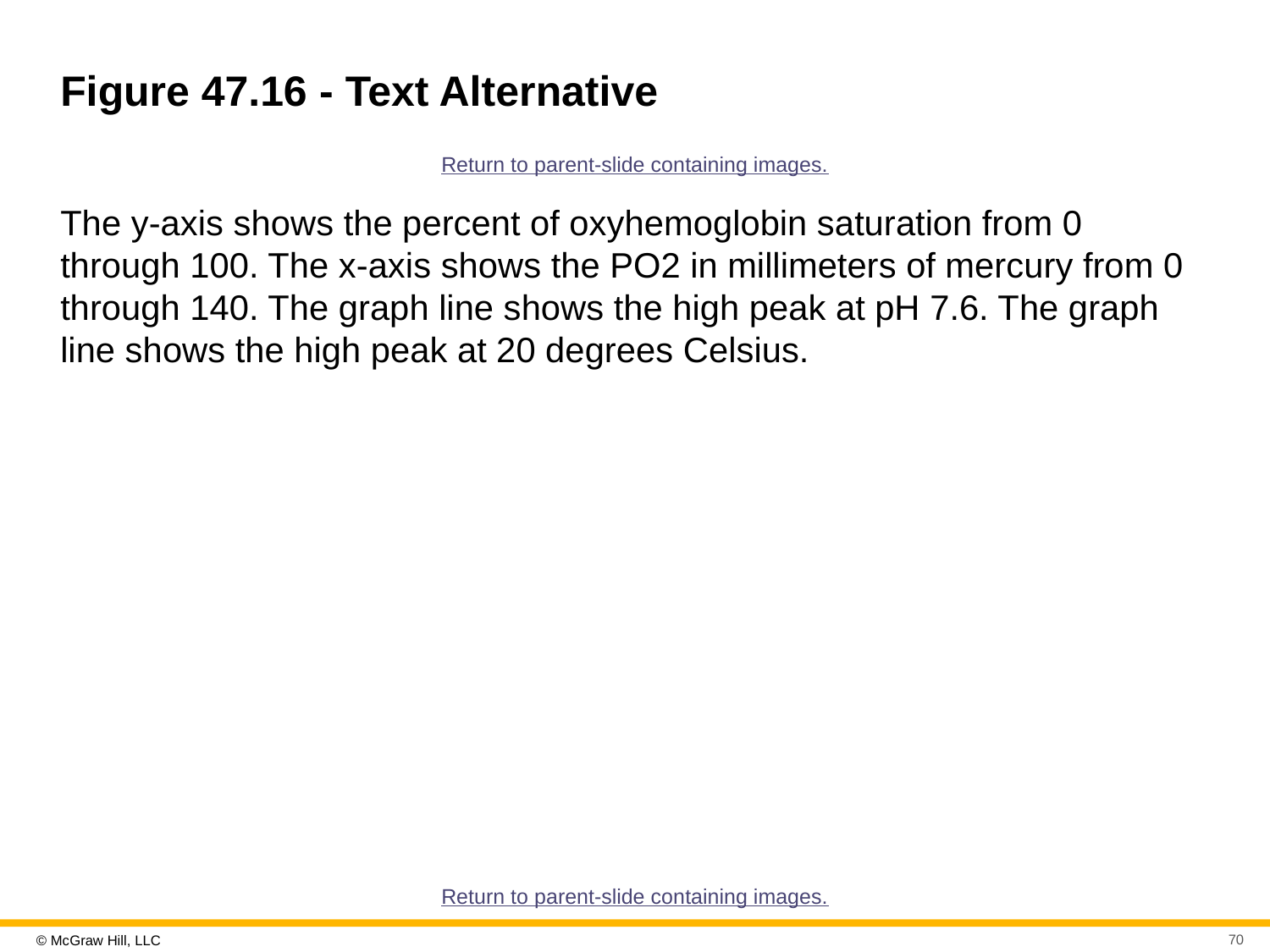

# Figure 47.16 - Text Alternative
Return to parent-slide containing images.
The y-axis shows the percent of oxyhemoglobin saturation from 0 through 100. The x-axis shows the PO2 in millimeters of mercury from 0 through 140. The graph line shows the high peak at pH 7.6. The graph line shows the high peak at 20 degrees Celsius.
Return to parent-slide containing images.
70